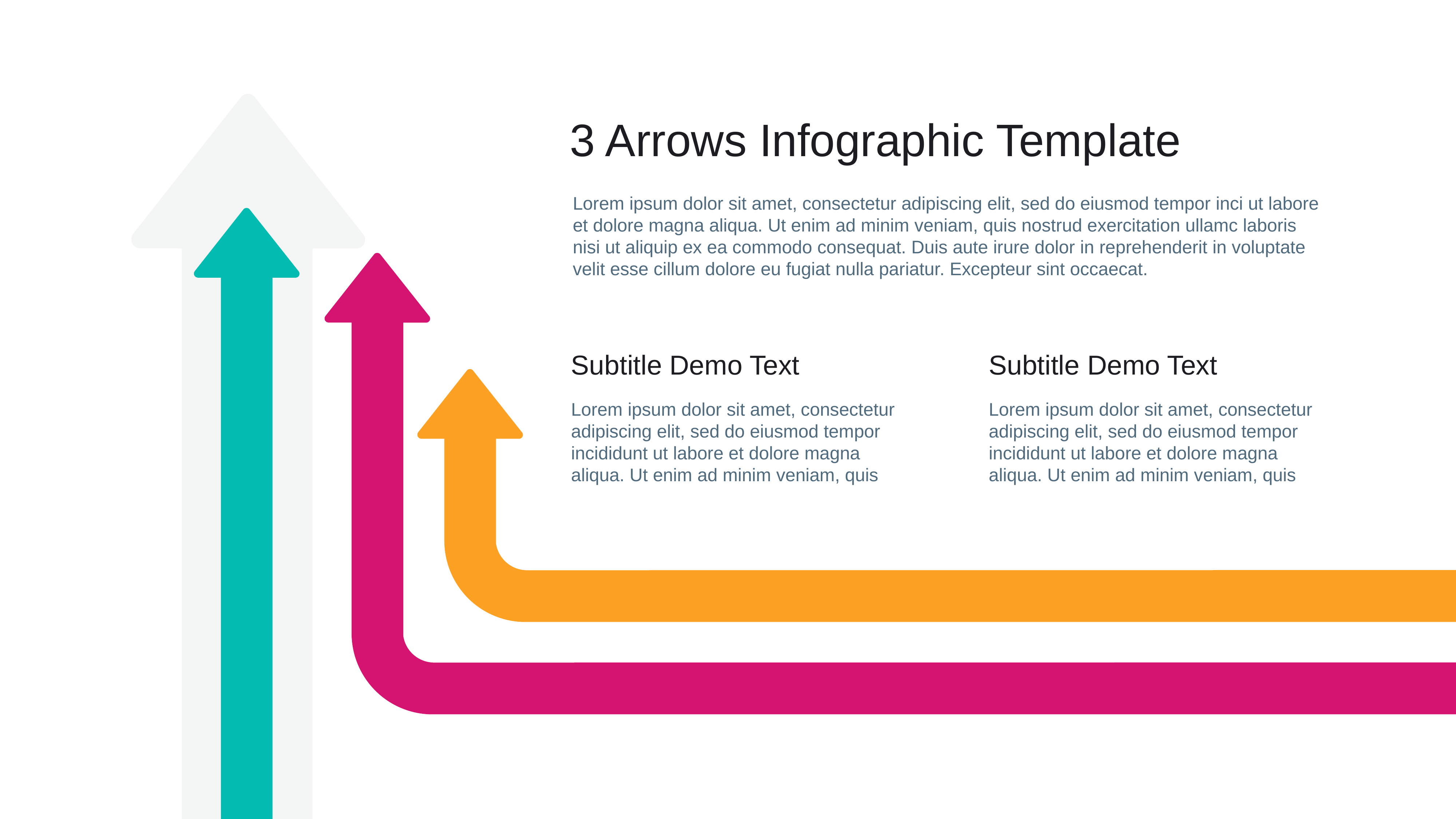

3 Arrows Infographic Template
Lorem ipsum dolor sit amet, consectetur adipiscing elit, sed do eiusmod tempor inci ut labore et dolore magna aliqua. Ut enim ad minim veniam, quis nostrud exercitation ullamc laboris nisi ut aliquip ex ea commodo consequat. Duis aute irure dolor in reprehenderit in voluptate velit esse cillum dolore eu fugiat nulla pariatur. Excepteur sint occaecat.

Subtitle Demo Text
Subtitle Demo Text

Lorem ipsum dolor sit amet, consectetur adipiscing elit, sed do eiusmod tempor incididunt ut labore et dolore magna aliqua. Ut enim ad minim veniam, quis
Lorem ipsum dolor sit amet, consectetur adipiscing elit, sed do eiusmod tempor incididunt ut labore et dolore magna aliqua. Ut enim ad minim veniam, quis